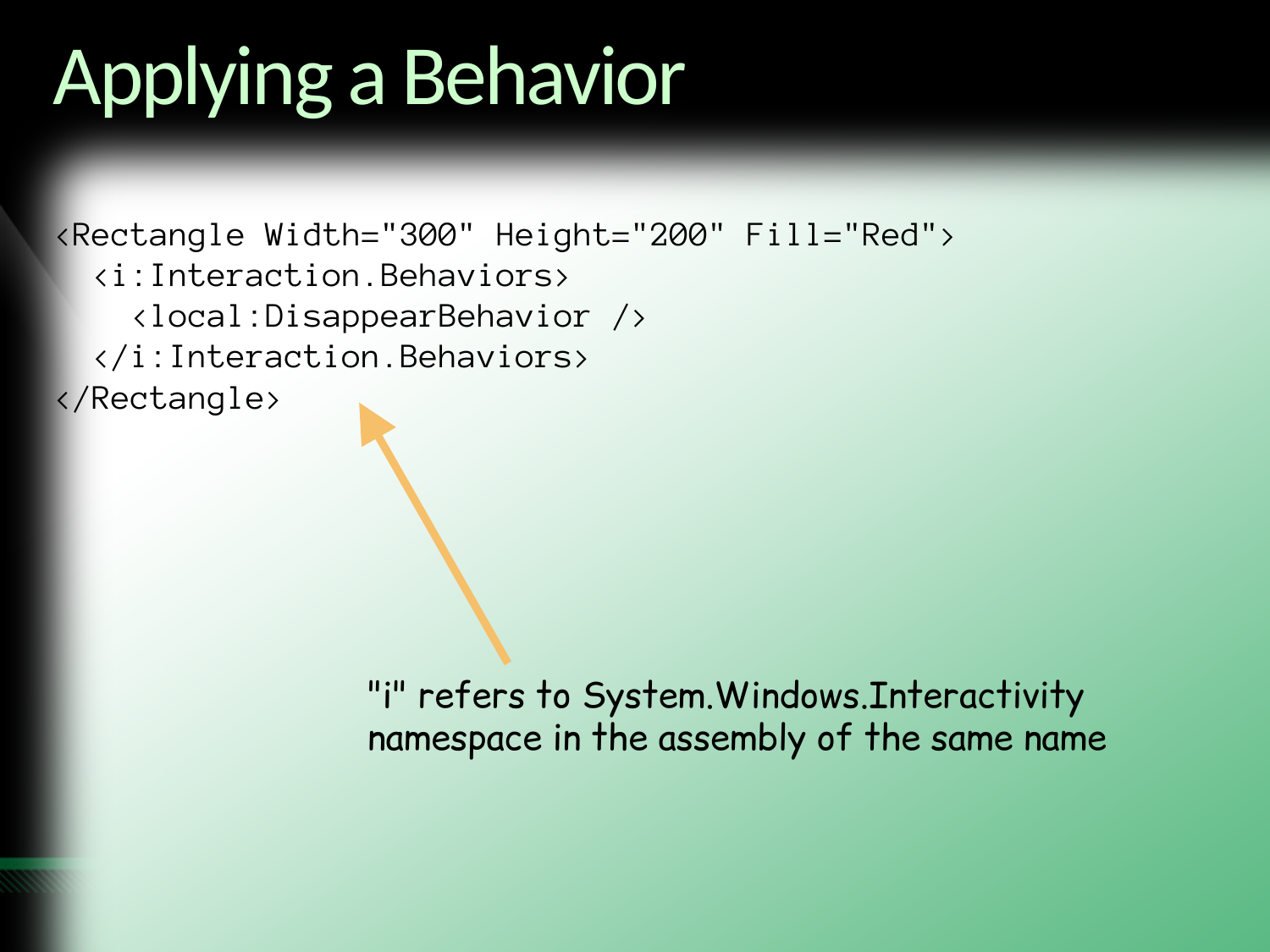

# Applying a Behavior
<Rectangle Width="300" Height="200" Fill="Red">
  <i:Interaction.Behaviors>
    <local:DisappearBehavior />
  </i:Interaction.Behaviors>
</Rectangle>

"i" refers to System.Windows.Interactivity namespace in the assembly of the same name